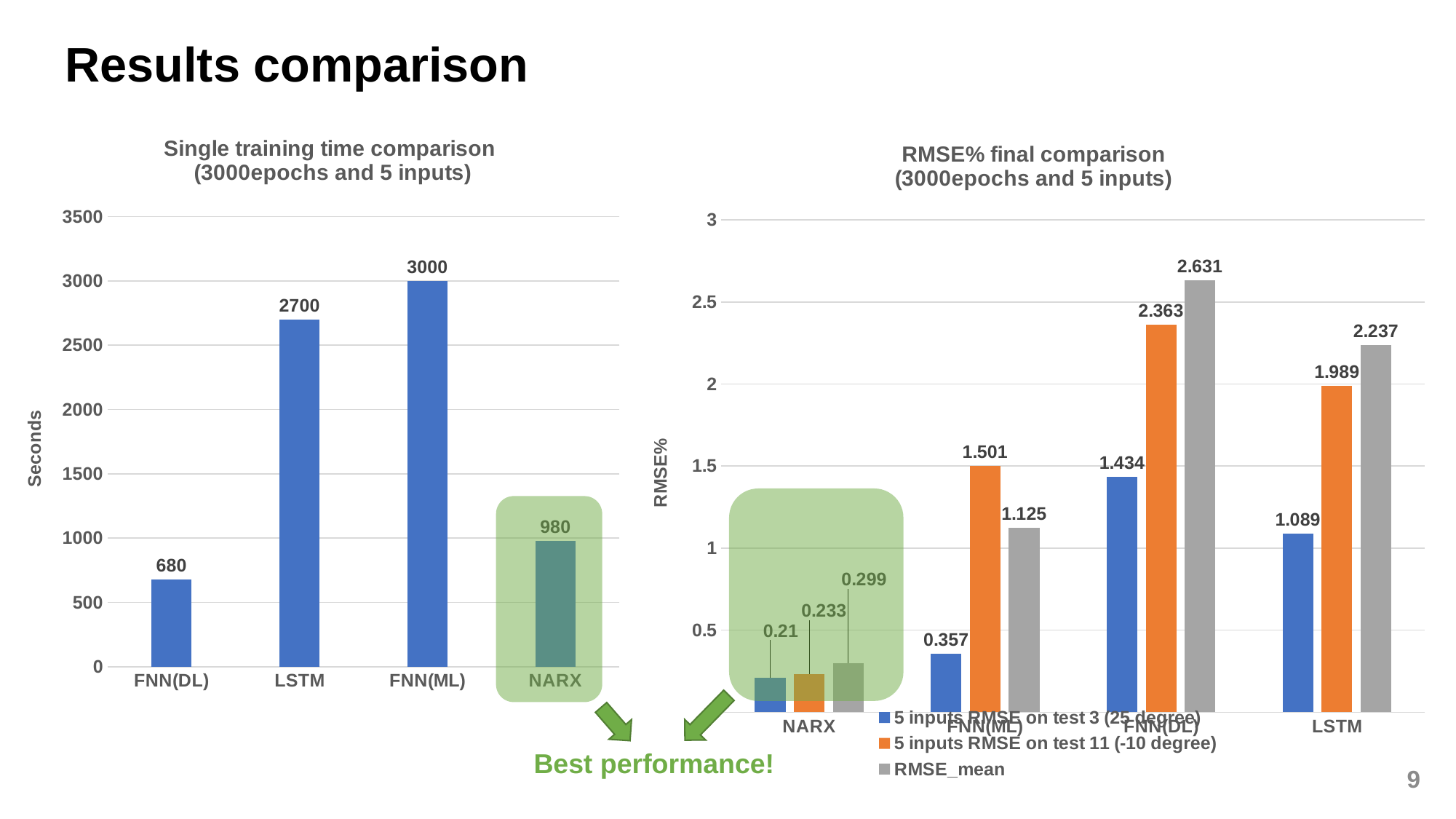

# Results comparison

### Chart: Single training time comparison
(3000epochs and 5 inputs)

| Category | TIME(3000epochs and 5 inputs) |
|---|---|
| FNN(DL) | 680.0 |
| LSTM | 2700.0 |
| FNN(ML) | 3000.0 |
| NARX | 980.0 |

### Chart: RMSE% final comparison
(3000epochs and 5 inputs)

| Category | 5 inputs RMSE on test 3 (25 degree) | 5 inputs RMSE on test 11 (-10 degree) | RMSE_mean |
|---|---|---|---|
| NARX | 0.21 | 0.233 | 0.299 |
| FNN(ML) | 0.357 | 1.501 | 1.125 |
| FNN(DL) | 1.434 | 2.363 | 2.631 |
| LSTM | 1.089 | 1.989 | 2.237 |

Best performance!
9